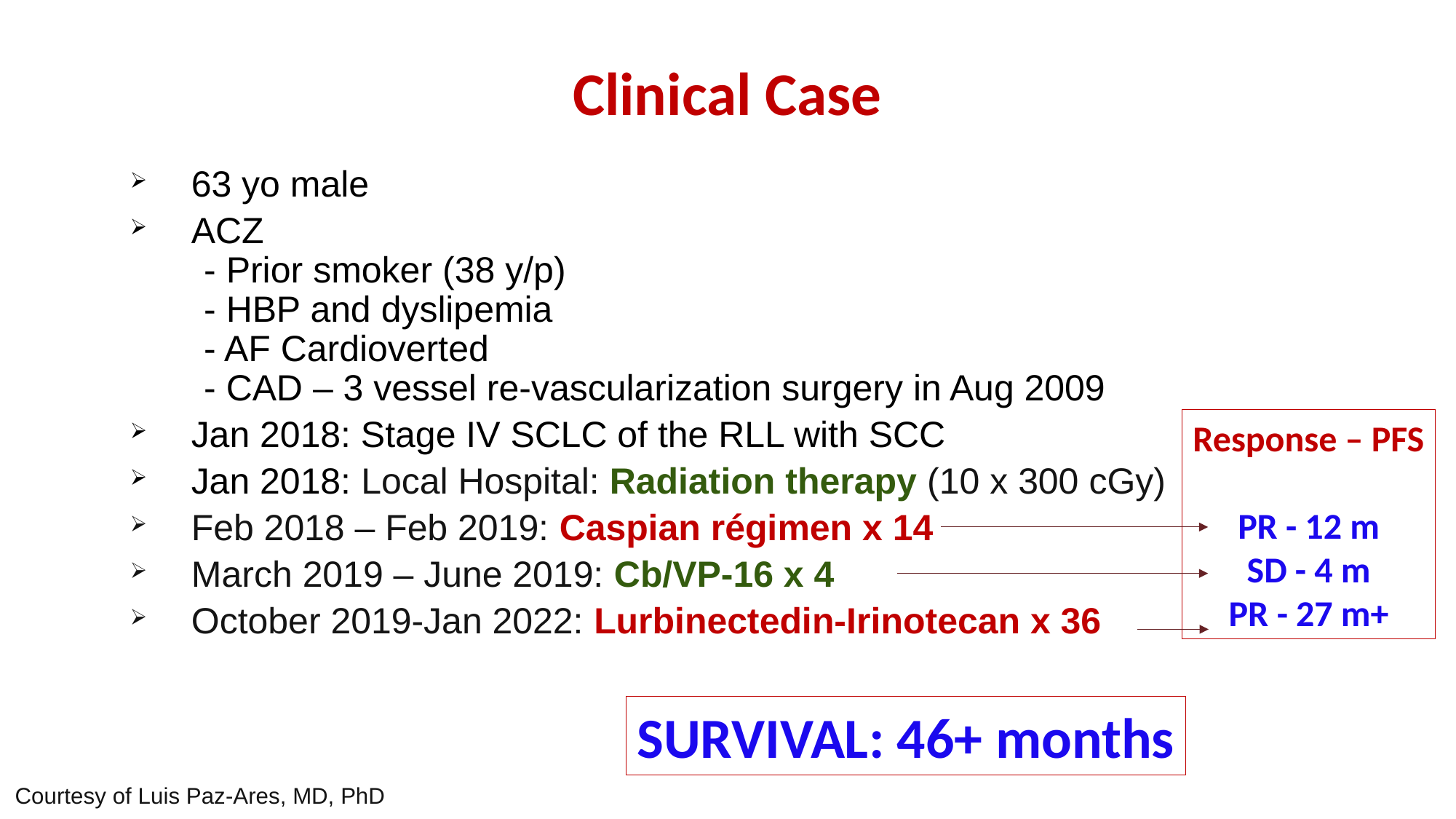

# Clinical Case

  63 yo male
  ACZ
 - Prior smoker (38 y/p)
 - HBP and dyslipemia
 - AF Cardioverted
 - CAD – 3 vessel re-vascularization surgery in Aug 2009
  Jan 2018: Stage IV SCLC of the RLL with SCC
  Jan 2018: Local Hospital: Radiation therapy (10 x 300 cGy)
  Feb 2018 – Feb 2019: Caspian régimen x 14
  March 2019 – June 2019: Cb/VP-16 x 4
  October 2019-Jan 2022: Lurbinectedin-Irinotecan x 36

Response – PFS

PR - 12 m
SD - 4 m
PR - 27 m+
SURVIVAL: 46+ months
Courtesy of Luis Paz-Ares, MD, PhD